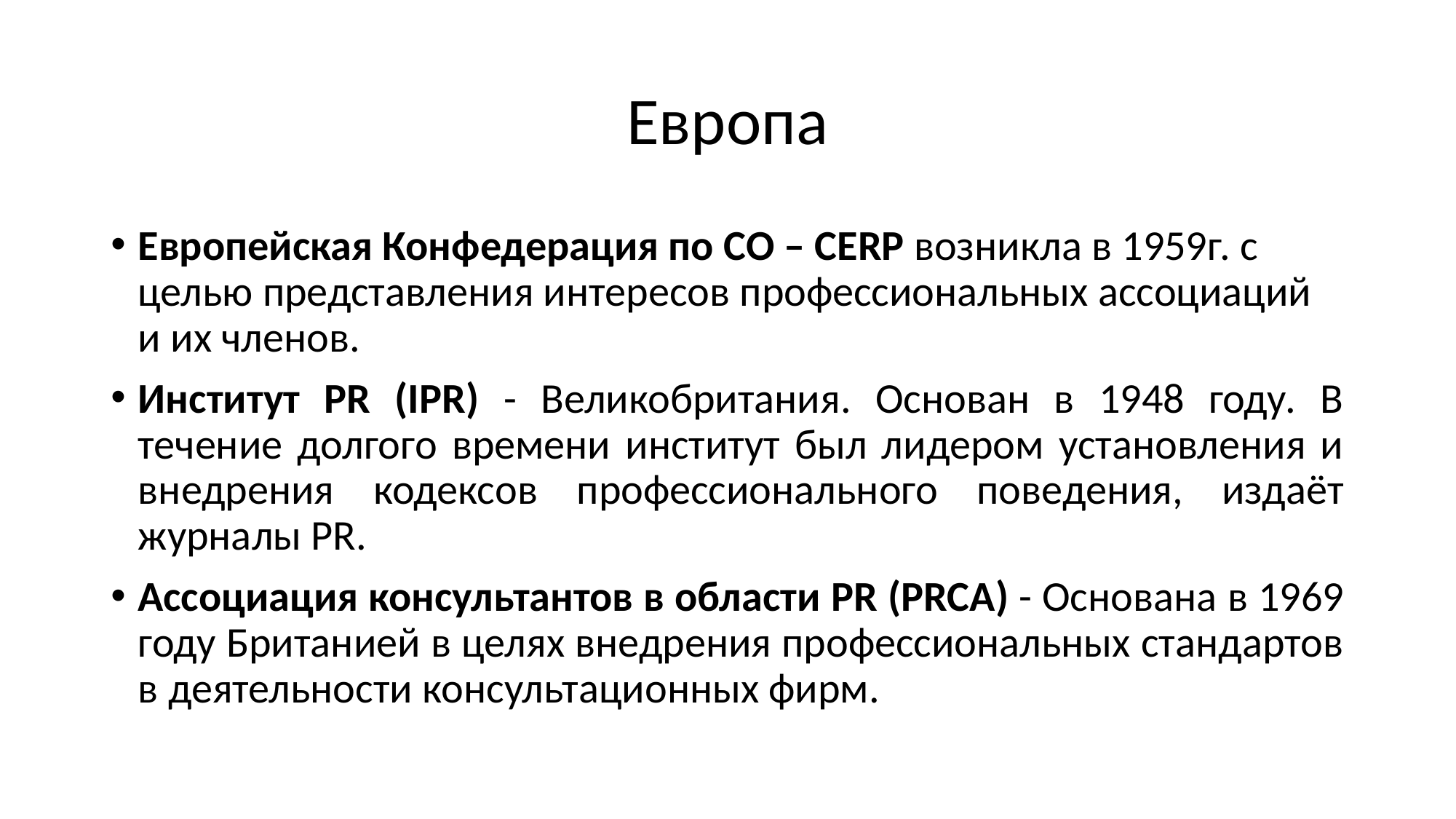

# Европа
Европейская Конфедерация по СО – CERP возникла в 1959г. с целью представления интересов профессиональных ассоциаций и их членов.
Институт PR (IPR) - Великобритания. Основан в 1948 году. В течение долгого времени институт был лидером установления и внедрения кодексов профессионального поведения, издаёт журналы PR.
Ассоциация консультантов в области PR (PRСA) - Основана в 1969 году Британией в целях внедрения профессиональных стандартов в деятельности консультационных фирм.